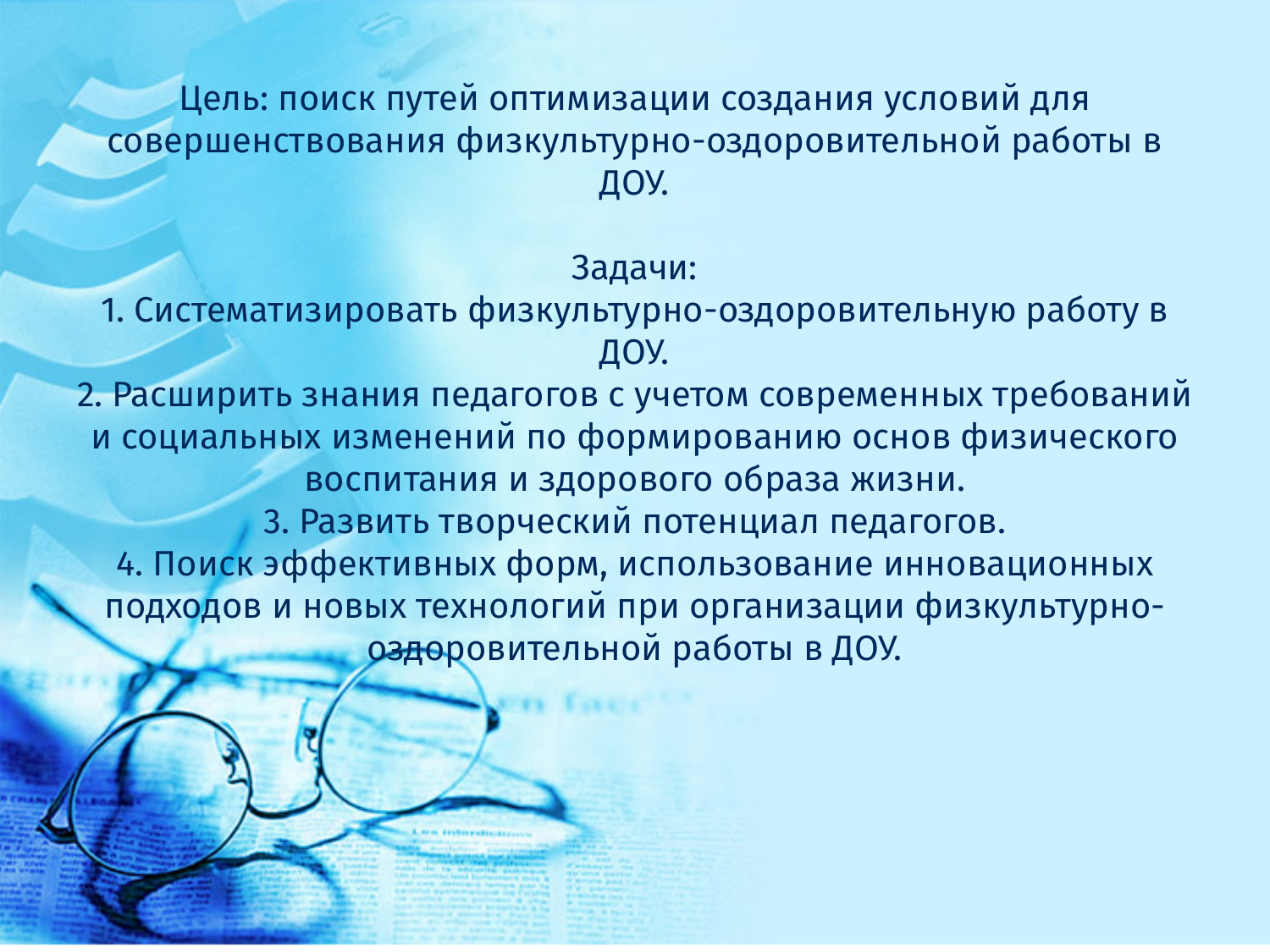

# Цель: поиск путей оптимизации создания условий для совершенствования физкультурно-оздоровительной работы в ДОУ. Задачи: 1. Систематизировать физкультурно-оздоровительную работу в ДОУ. 2. Расширить знания педагогов с учетом современных требований и социальных изменений по формированию основ физического воспитания и здорового образа жизни. 3. Развить творческий потенциал педагогов. 4. Поиск эффективных форм, использование инновационных подходов и новых технологий при организации физкультурно-оздоровительной работы в ДОУ.